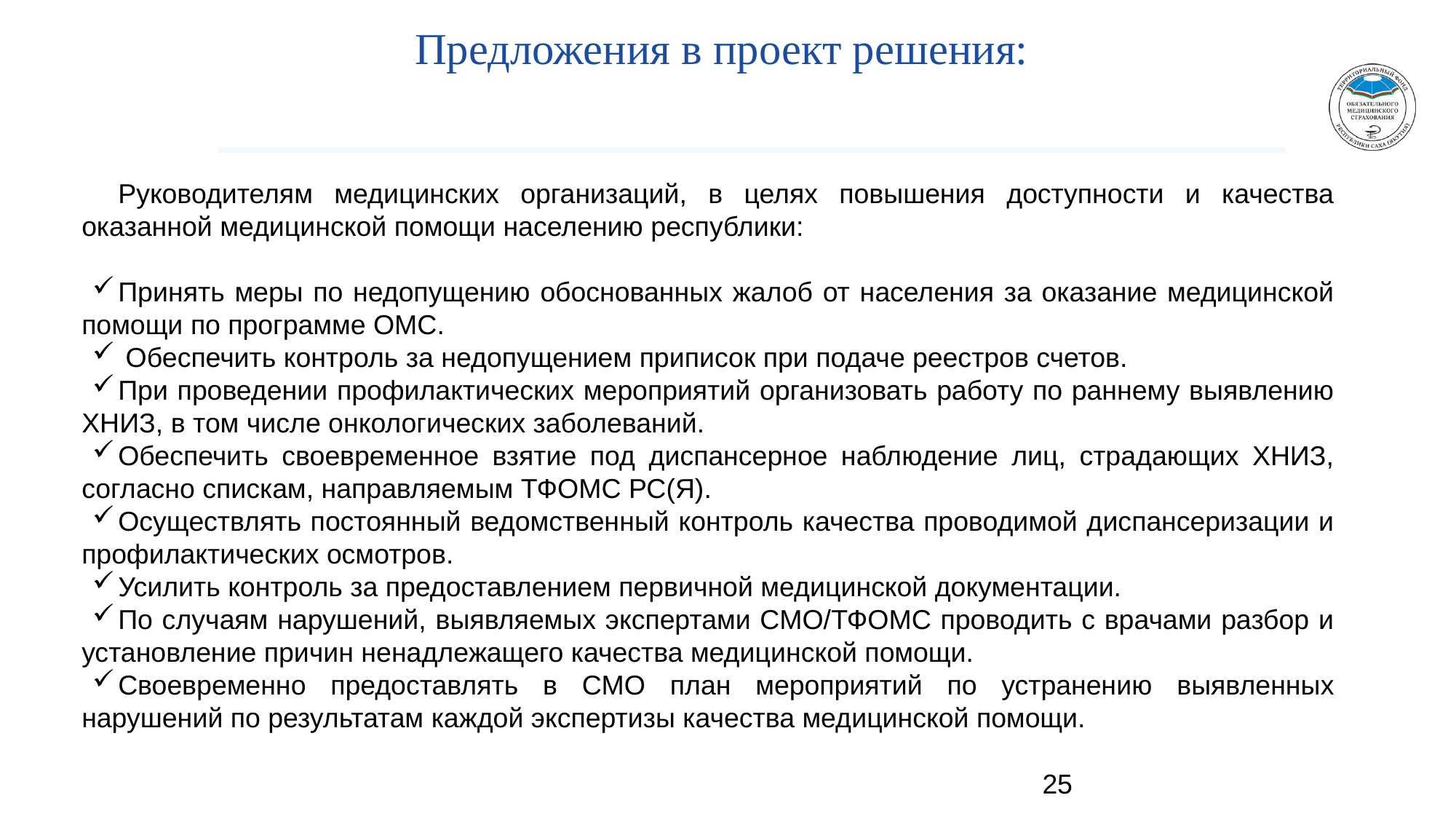

# Предложения в проект решения:
Руководителям медицинских организаций, в целях повышения доступности и качества оказанной медицинской помощи населению республики:

Принять меры по недопущению обоснованных жалоб от населения за оказание медицинской помощи по программе ОМС.
 Обеспечить контроль за недопущением приписок при подаче реестров счетов.
При проведении профилактических мероприятий организовать работу по раннему выявлению ХНИЗ, в том числе онкологических заболеваний.
Обеспечить своевременное взятие под диспансерное наблюдение лиц, страдающих ХНИЗ, согласно спискам, направляемым ТФОМС РС(Я).
Осуществлять постоянный ведомственный контроль качества проводимой диспансеризации и профилактических осмотров.
Усилить контроль за предоставлением первичной медицинской документации.
По случаям нарушений, выявляемых экспертами СМО/ТФОМС проводить с врачами разбор и установление причин ненадлежащего качества медицинской помощи.
Своевременно предоставлять в СМО план мероприятий по устранению выявленных нарушений по результатам каждой экспертизы качества медицинской помощи.
25